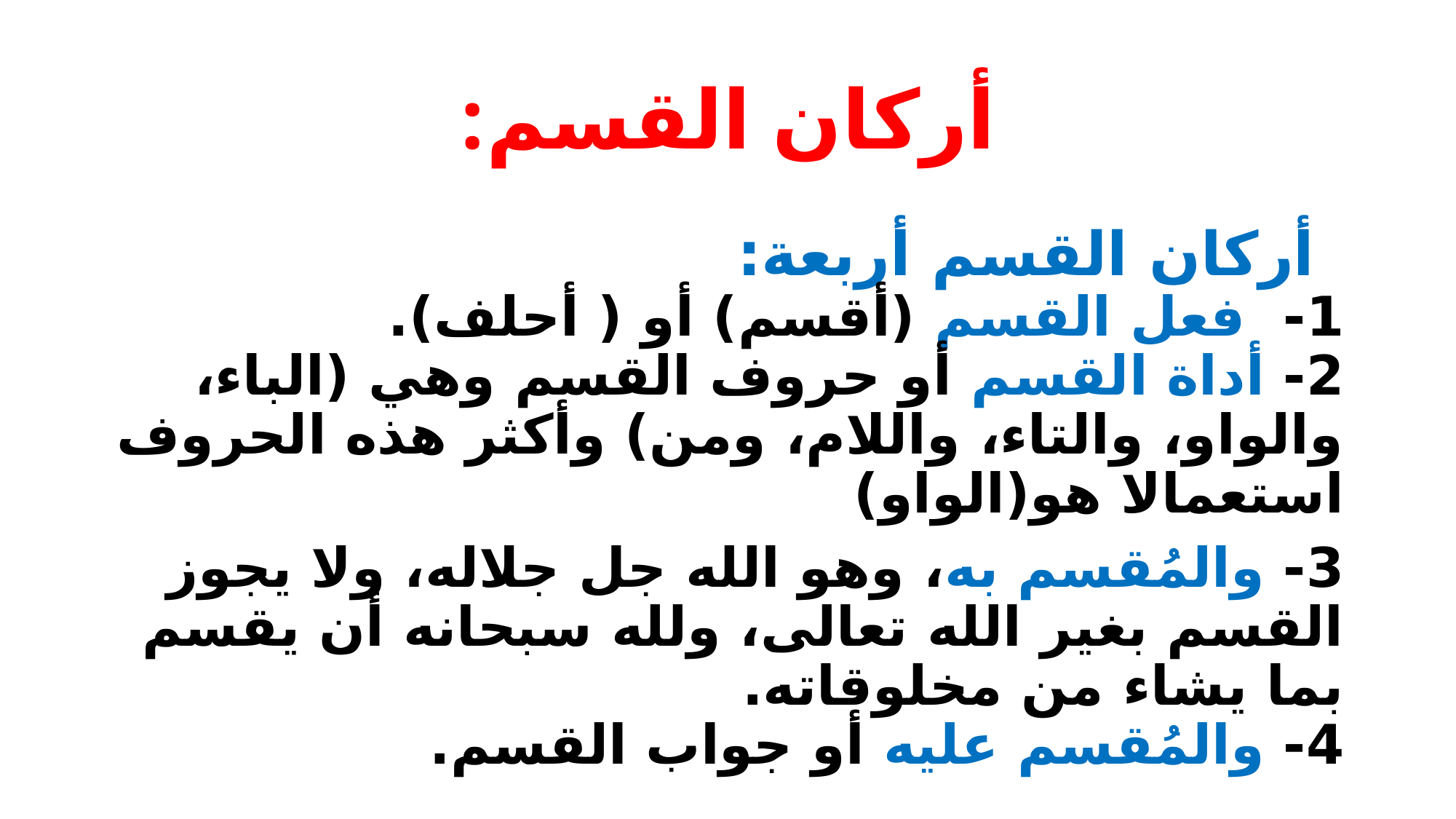

# أركان القسم:
  أركان القسم أربعة:
1-  فعل القسم (أقسم) أو ( أحلف).
2- أداة القسم أو حروف القسم وهي (الباء، والواو، والتاء، واللام، ومن) وأكثر هذه الحروف استعمالا هو(الواو)
3- والمُقسم به، وهو الله جل جلاله، ولا يجوز القسم بغير الله تعالى، ولله سبحانه أن يقسم بما يشاء من مخلوقاته.
4- والمُقسم عليه أو جواب القسم.